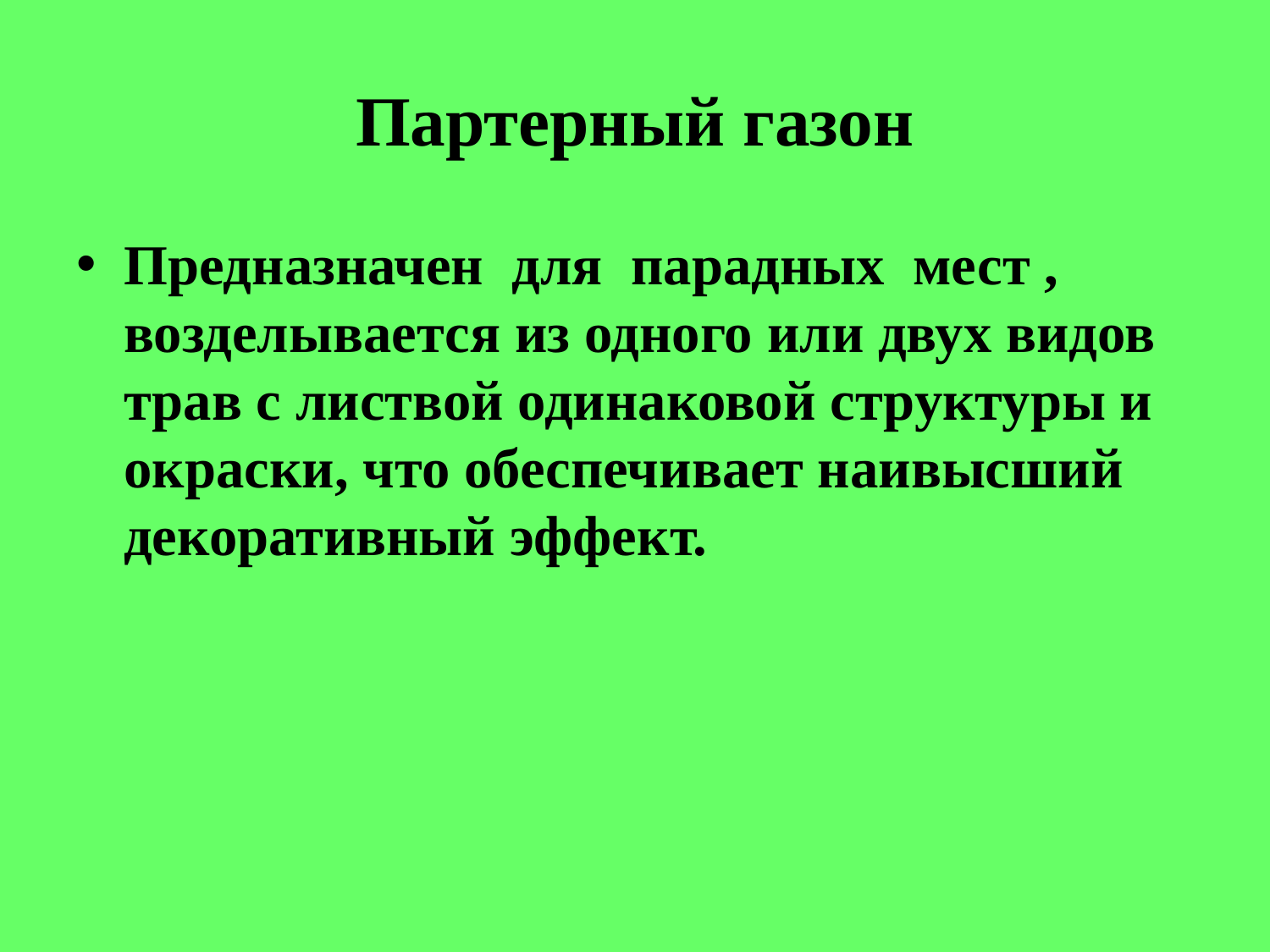

# Партерный газон
Предназначен  для  парадных  мест , возделывается из одного или двух видов трав с листвой одинаковой структуры и окраски, что обеспечивает наивысший декоративный эффект.